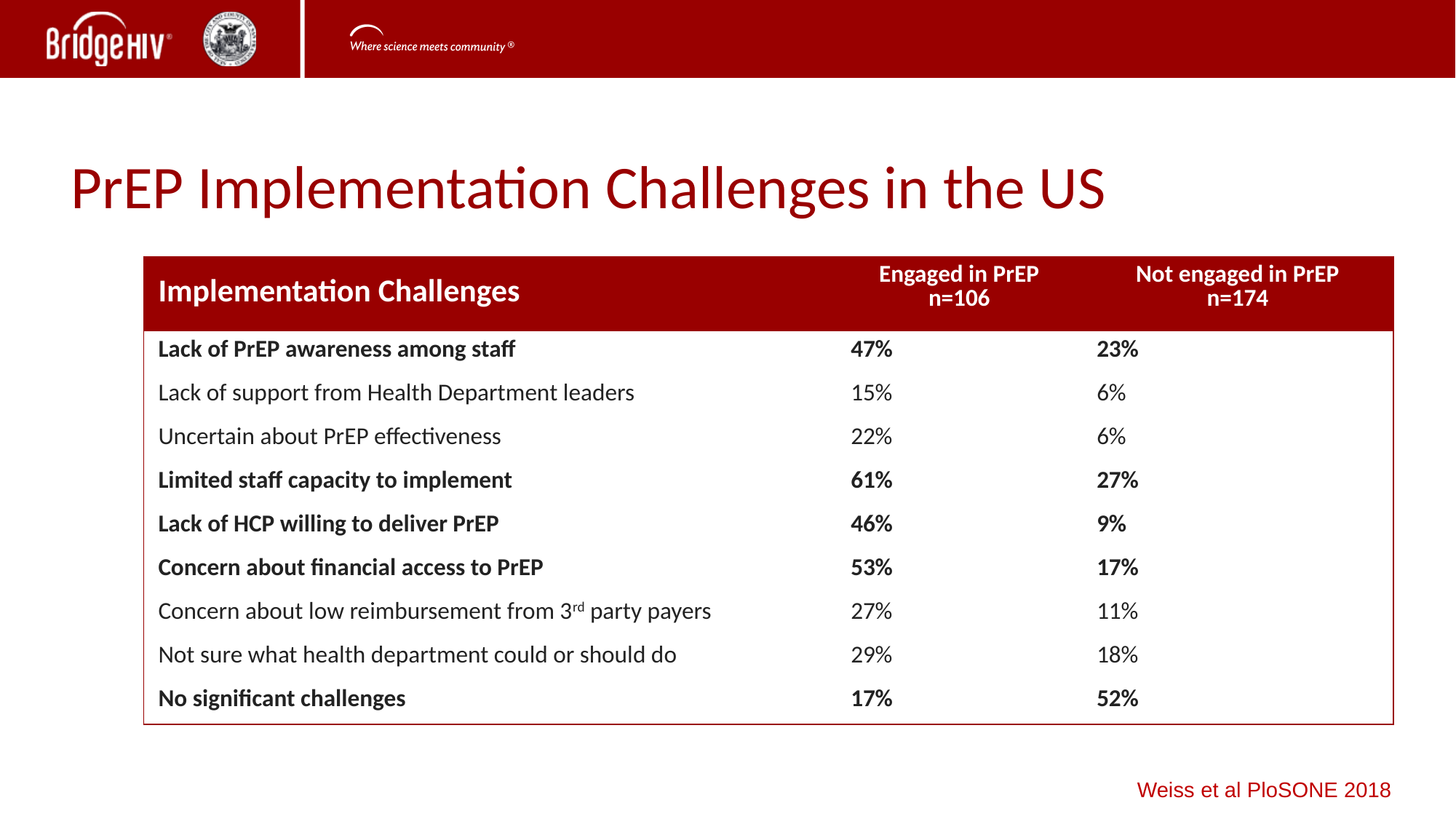

# PrEP Implementation Challenges in the US
| Implementation Challenges | Engaged in PrEP n=106 | Not engaged in PrEP n=174 |
| --- | --- | --- |
| Lack of PrEP awareness among staff | 47% | 23% |
| Lack of support from Health Department leaders | 15% | 6% |
| Uncertain about PrEP effectiveness | 22% | 6% |
| Limited staff capacity to implement | 61% | 27% |
| Lack of HCP willing to deliver PrEP | 46% | 9% |
| Concern about financial access to PrEP | 53% | 17% |
| Concern about low reimbursement from 3rd party payers | 27% | 11% |
| Not sure what health department could or should do | 29% | 18% |
| No significant challenges | 17% | 52% |
Weiss et al PloSONE 2018